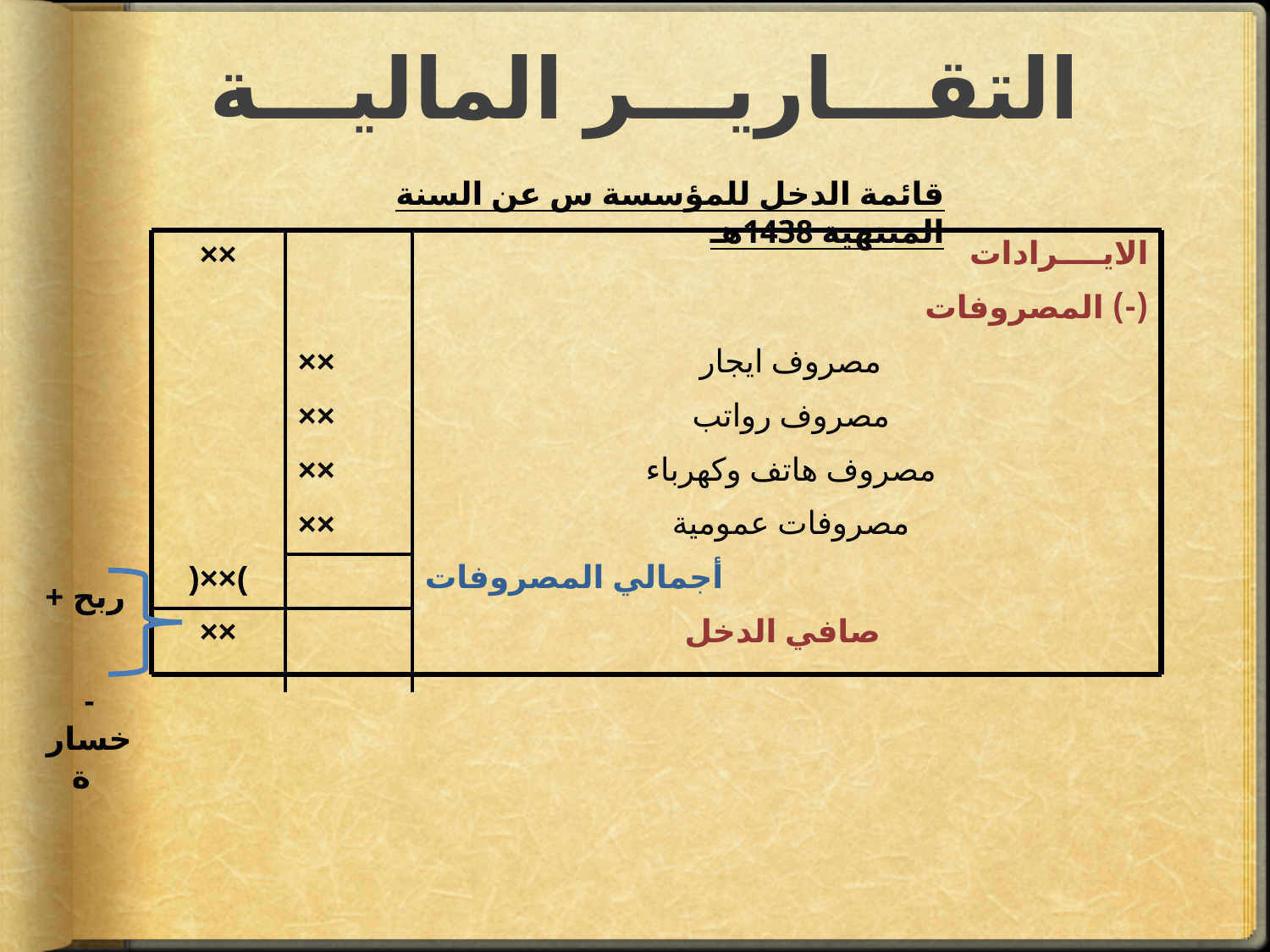

# التقـــاريـــر الماليـــة
قائمة الدخل للمؤسسة س عن السنة المنتهية 1438هـ
| ×× |  | الايــــرادات |
| --- | --- | --- |
|  |  | (-) المصروفات |
|  | ×× | مصروف ايجار |
|  | ×× | مصروف رواتب |
|  | ×× | مصروف هاتف وكهرباء |
|  | ×× | مصروفات عمومية |
| )××( |  | أجمالي المصروفات |
| ×× |  | صافي الدخل |
+ ربح

- خسارة